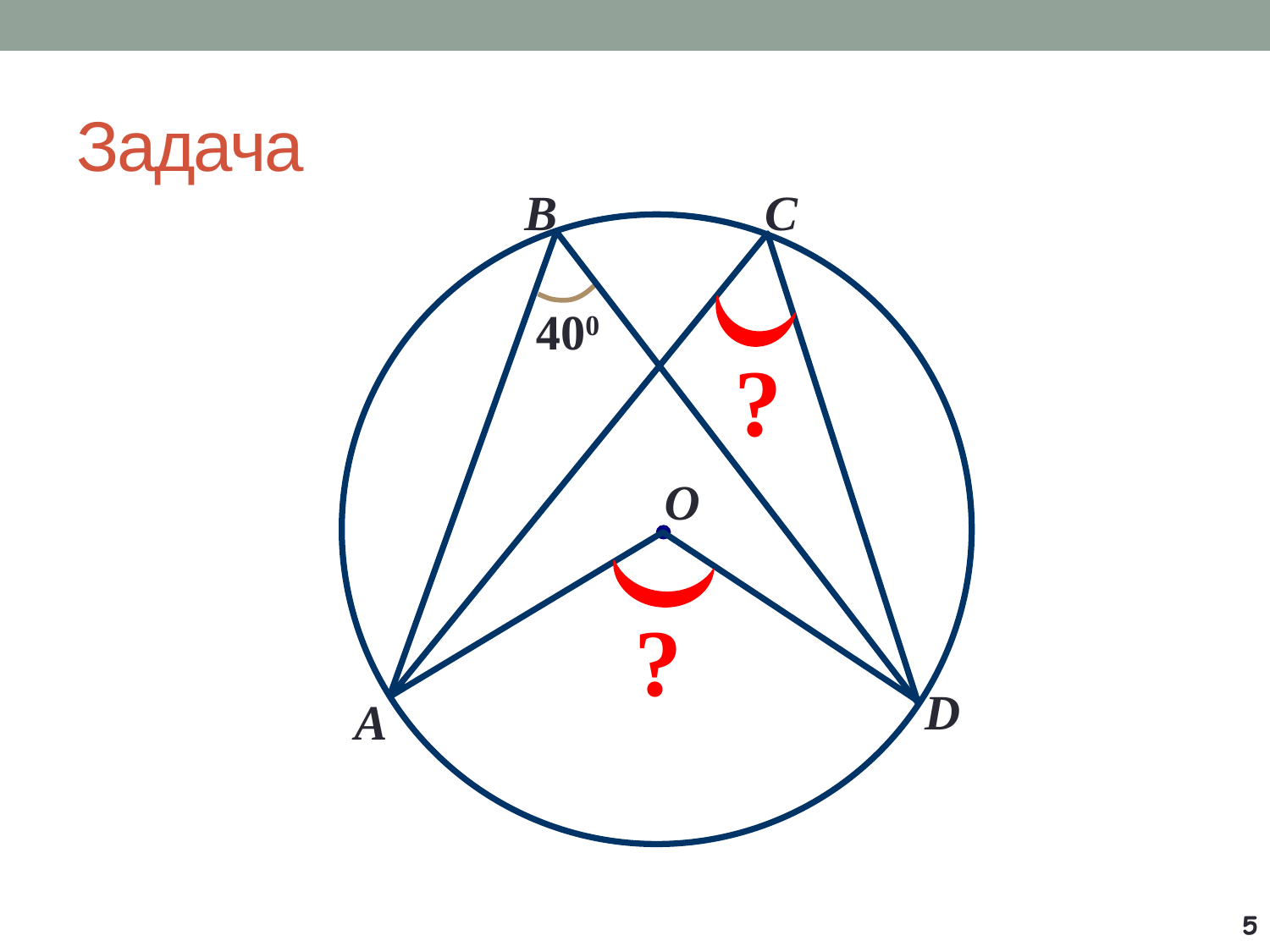

# Задача
B
C

400
?
O

?
D
A